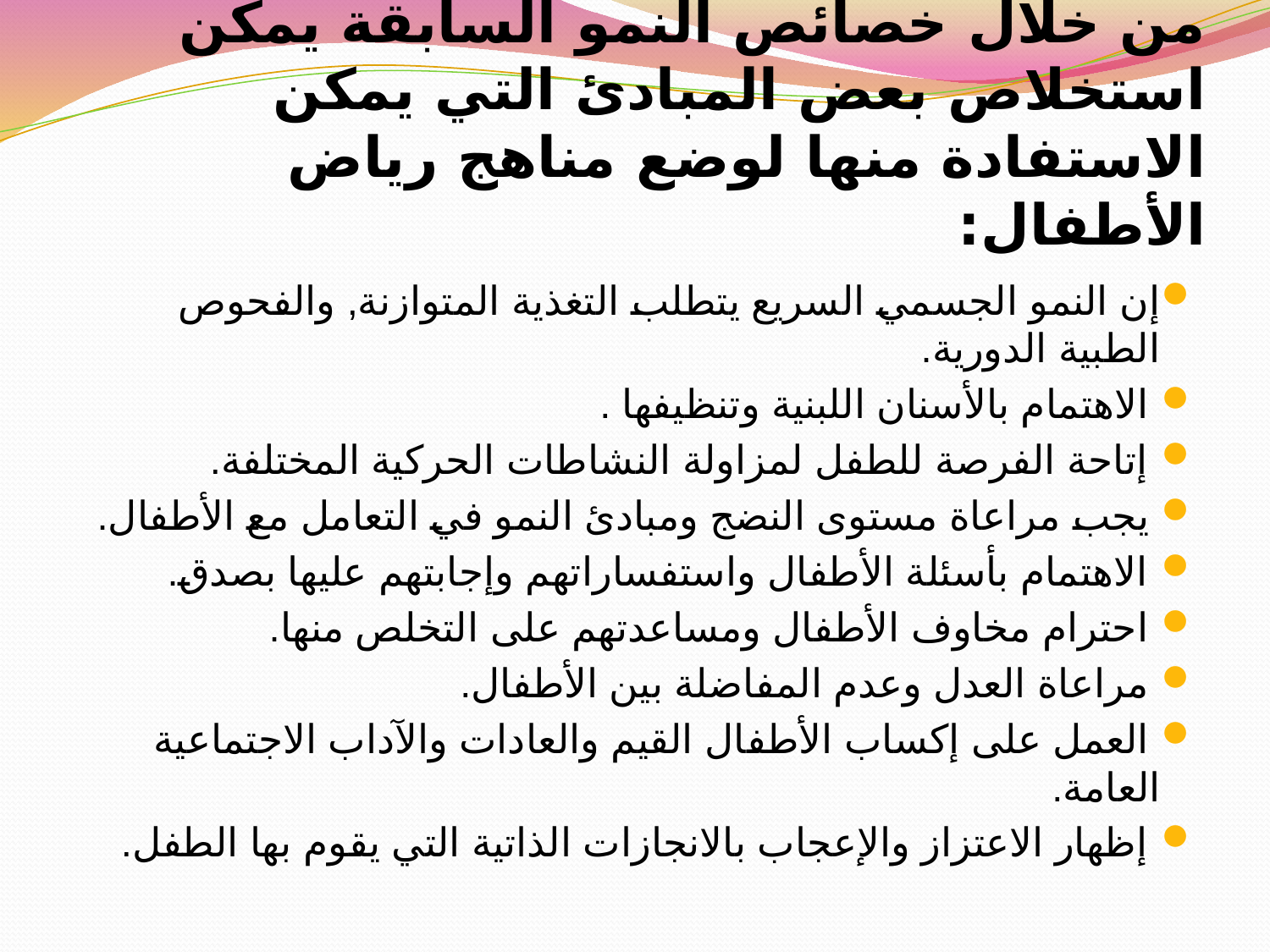

# من خلال خصائص النمو السابقة يمكن استخلاص بعض المبادئ التي يمكن الاستفادة منها لوضع مناهج رياض الأطفال:
إن النمو الجسمي السريع يتطلب التغذية المتوازنة, والفحوص الطبية الدورية.
 الاهتمام بالأسنان اللبنية وتنظيفها .
 إتاحة الفرصة للطفل لمزاولة النشاطات الحركية المختلفة.
 يجب مراعاة مستوى النضج ومبادئ النمو في التعامل مع الأطفال.
 الاهتمام بأسئلة الأطفال واستفساراتهم وإجابتهم عليها بصدق.
 احترام مخاوف الأطفال ومساعدتهم على التخلص منها.
 مراعاة العدل وعدم المفاضلة بين الأطفال.
 العمل على إكساب الأطفال القيم والعادات والآداب الاجتماعية العامة.
 إظهار الاعتزاز والإعجاب بالانجازات الذاتية التي يقوم بها الطفل.